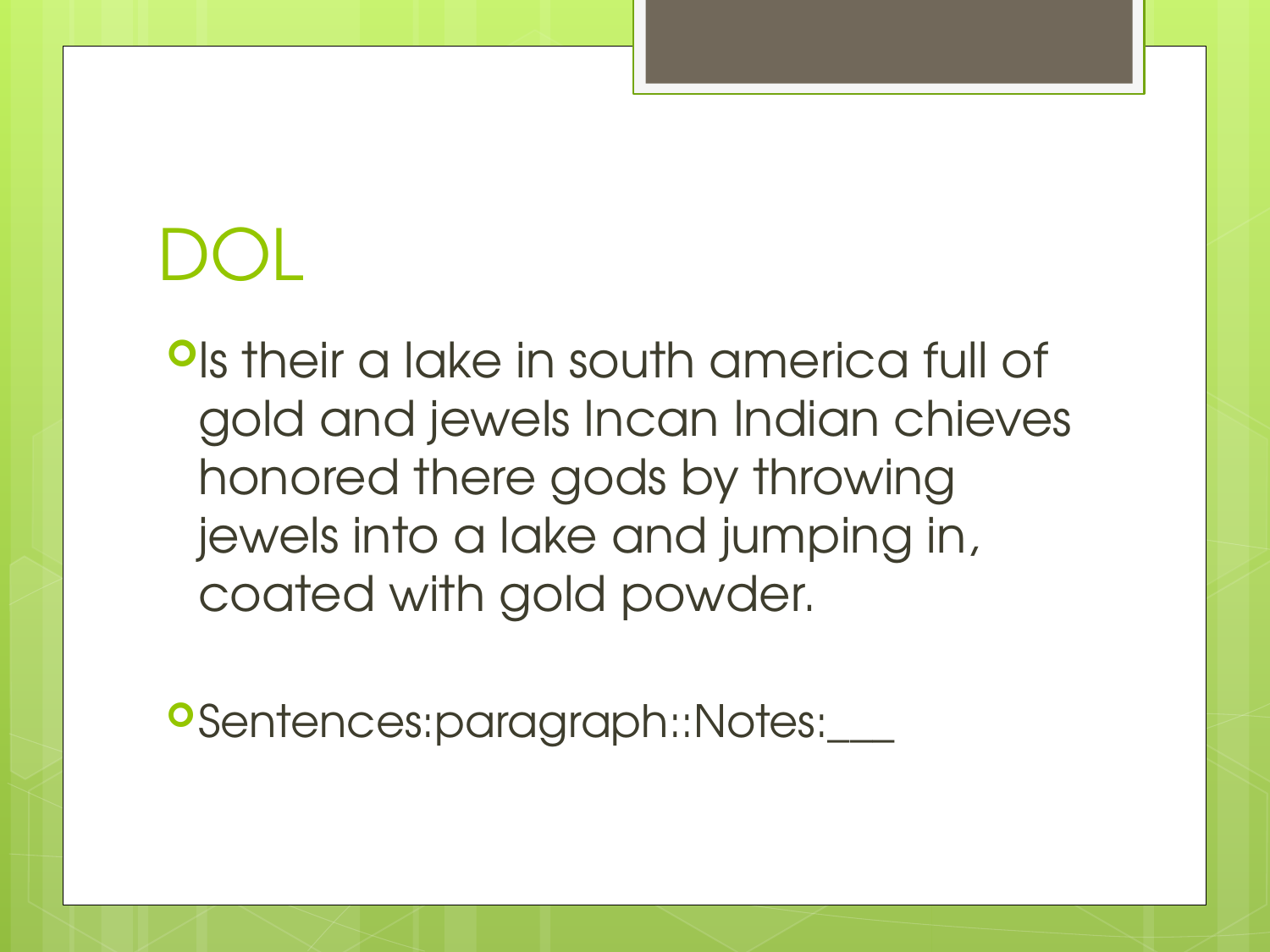

# DOL
Is their a lake in south america full of gold and jewels Incan Indian chieves honored there gods by throwing jewels into a lake and jumping in, coated with gold powder.

Sentences:paragraph::Notes:___